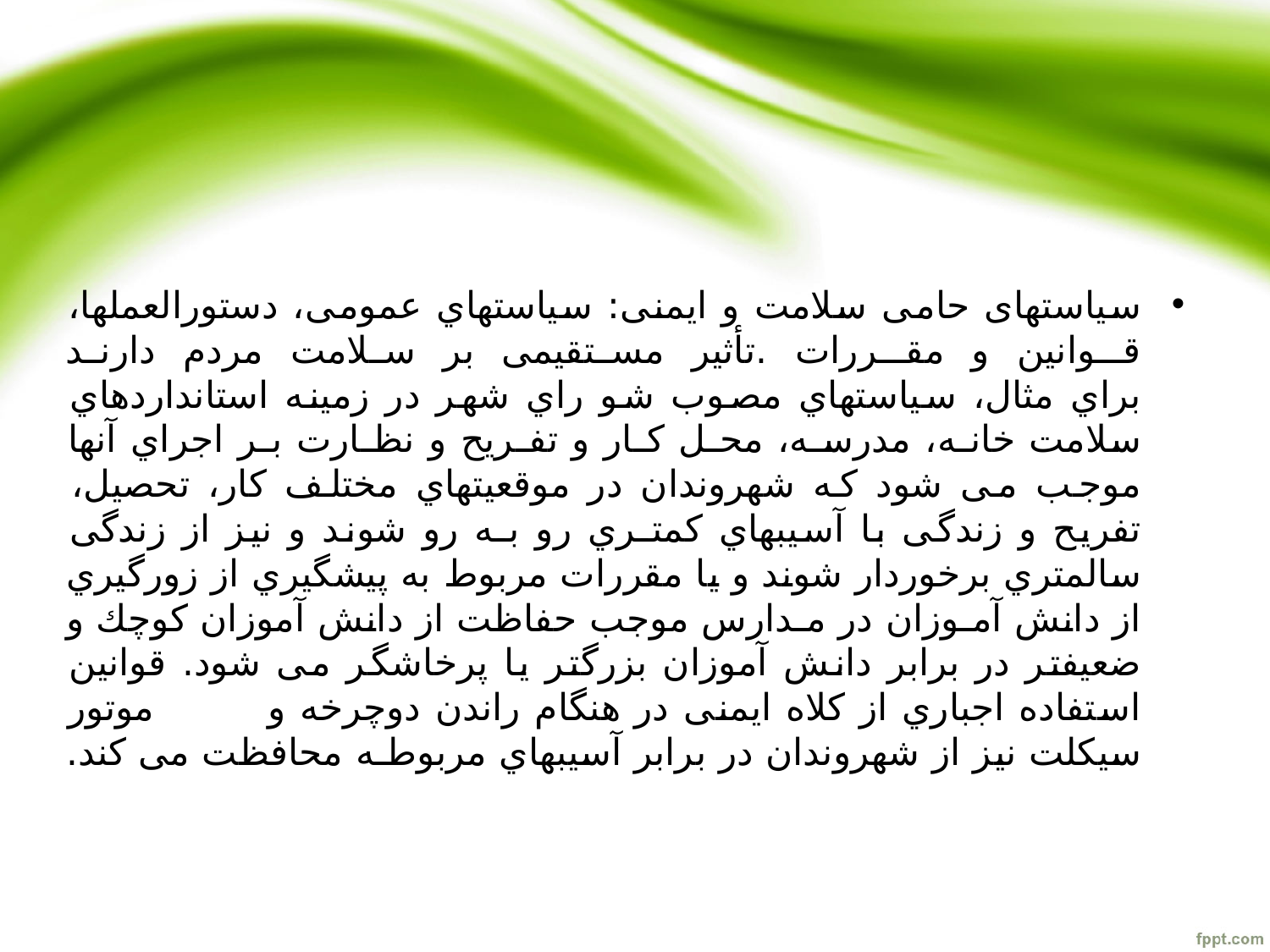

#
سیاستهای حامی سلامت و ایمنی: سیاستهاي عمومی، دستورالعملها، قـوانین و مقـررات .تأثیر مستقیمی بر سلامت مردم دارند
براي مثال، سیاستهاي مصوب شو راي شهر در زمینه استانداردهاي سلامت خانـه، مدرسـه، محـل کـار و تفـریح و نظـارت بـر اجراي آنها موجب می شود که شهروندان در موقعیتهاي مختلف کار، تحصیل، تفریح و زندگی با آسیبهاي کمتـري رو بـه رو شوند و نیز از زندگی سالمتري برخوردار شوند و یا مقررات مربوط به پیشگیري از زورگیري از دانش آمـوزان در مـدارس موجب حفاظت از دانش آموزان کوچك و ضعیفتر در برابر دانش آموزان بزرگتر یا پرخاشگر می شود. قوانین استفاده اجباري از کلاه ایمنی در هنگام راندن دوچرخه و        موتور سیکلت نیز از شهروندان در برابر آسیبهاي مربوطـه محافظت می کند.